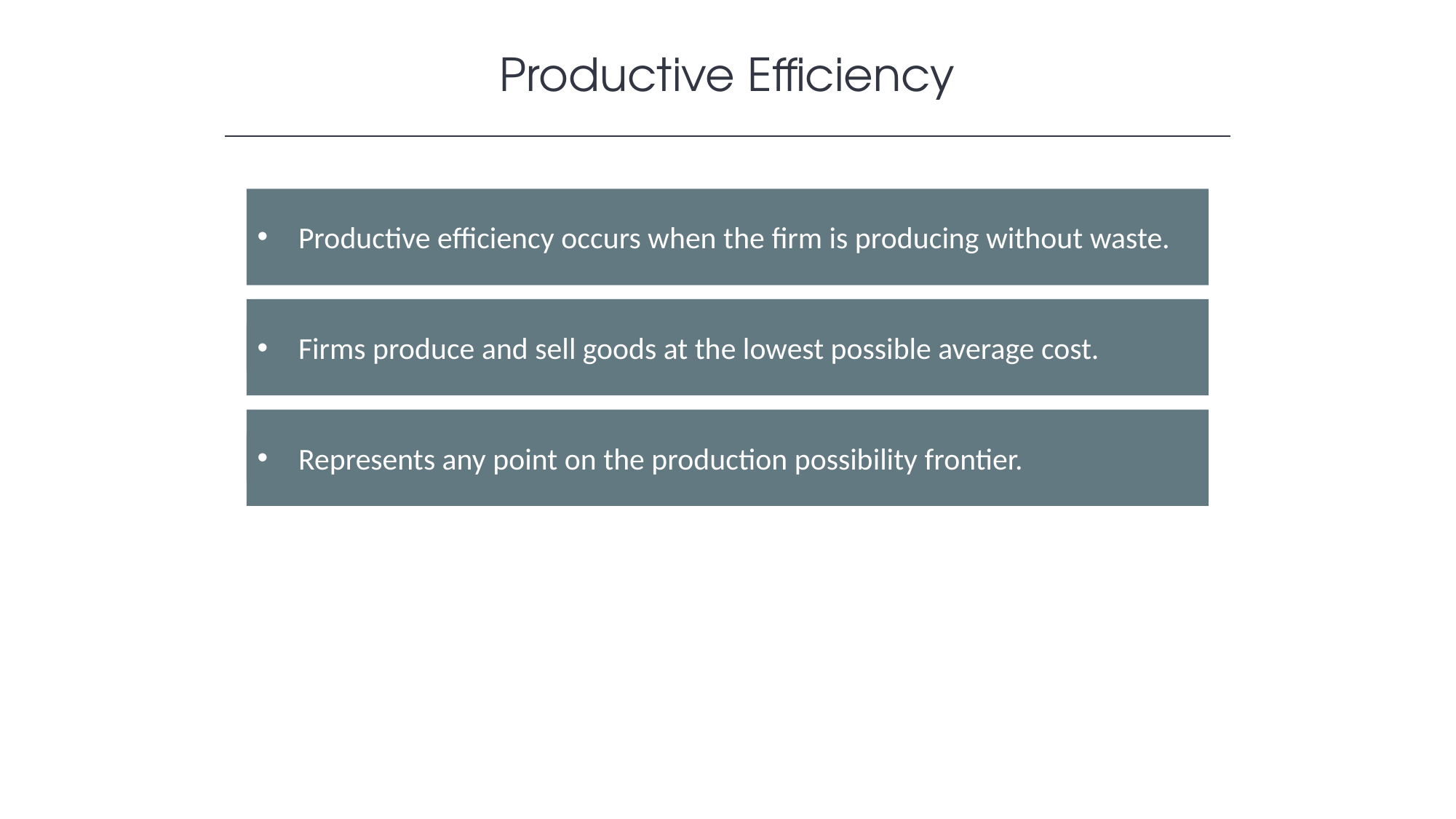

Productive Efficiency

Productive efficiency occurs when the firm is producing without waste.

Firms produce and sell goods at the lowest possible average cost.

Represents any point on the production possibility frontier.